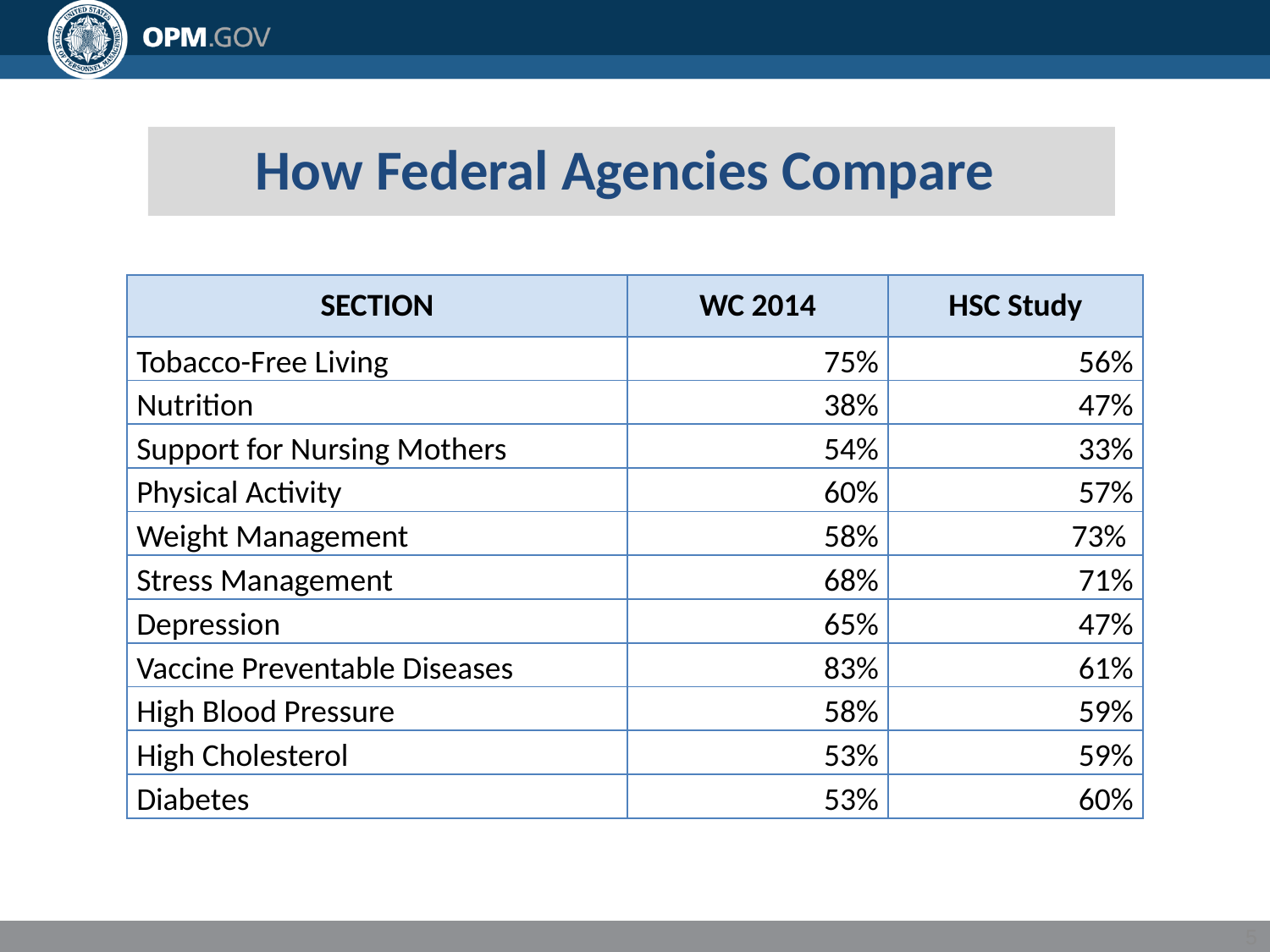

# How Federal Agencies Compare
| SECTION | WC 2014 | HSC Study |
| --- | --- | --- |
| Tobacco-Free Living | 75% | 56% |
| Nutrition | 38% | 47% |
| Support for Nursing Mothers | 54% | 33% |
| Physical Activity | 60% | 57% |
| Weight Management | 58% | 73% |
| Stress Management | 68% | 71% |
| Depression | 65% | 47% |
| Vaccine Preventable Diseases | 83% | 61% |
| High Blood Pressure | 58% | 59% |
| High Cholesterol | 53% | 59% |
| Diabetes | 53% | 60% |
5